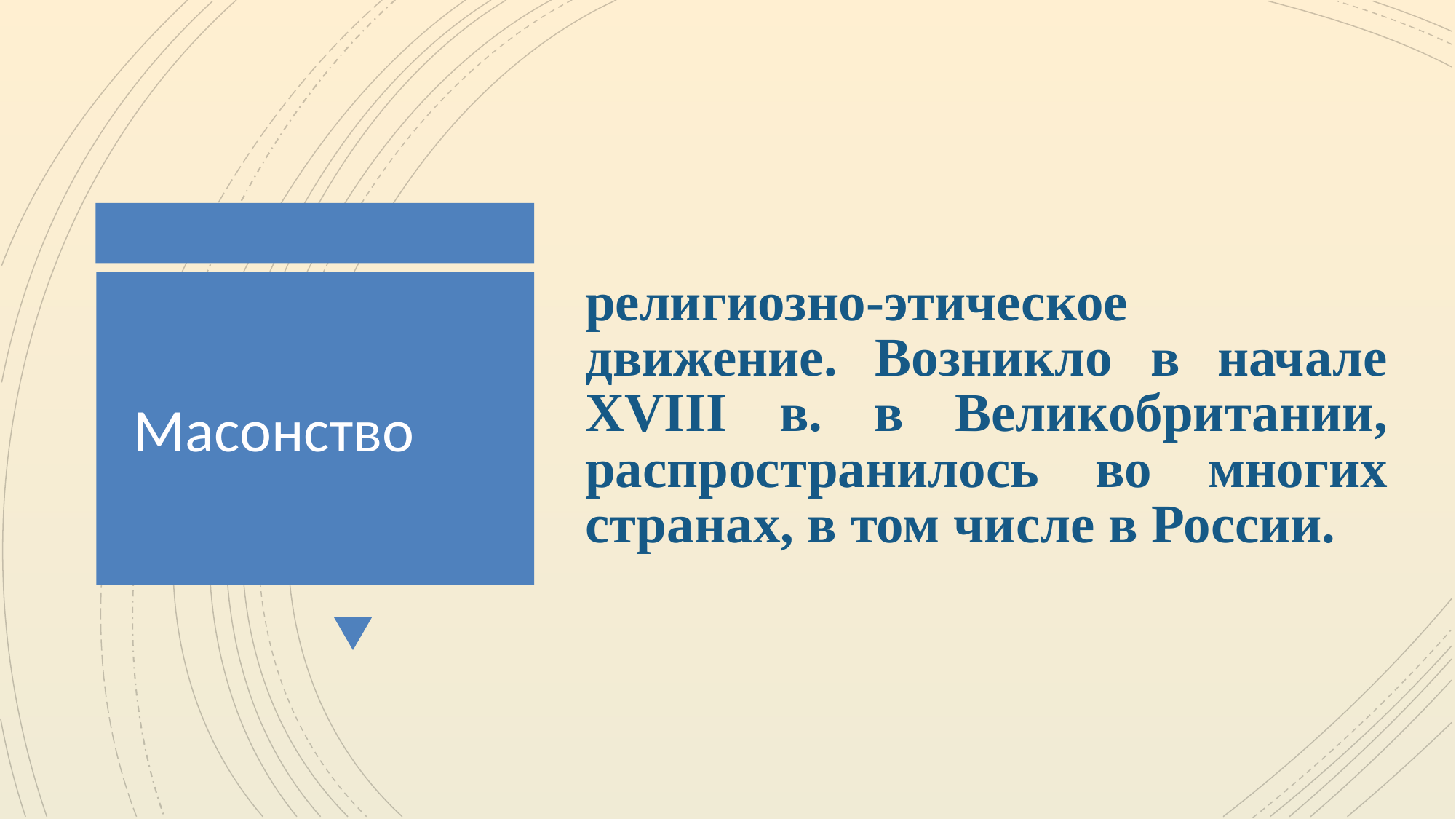

религиозно-этическое движение. Возникло в начале XVIII в. в Великобритании, распространилось во многих странах, в том числе в России.
Масонство